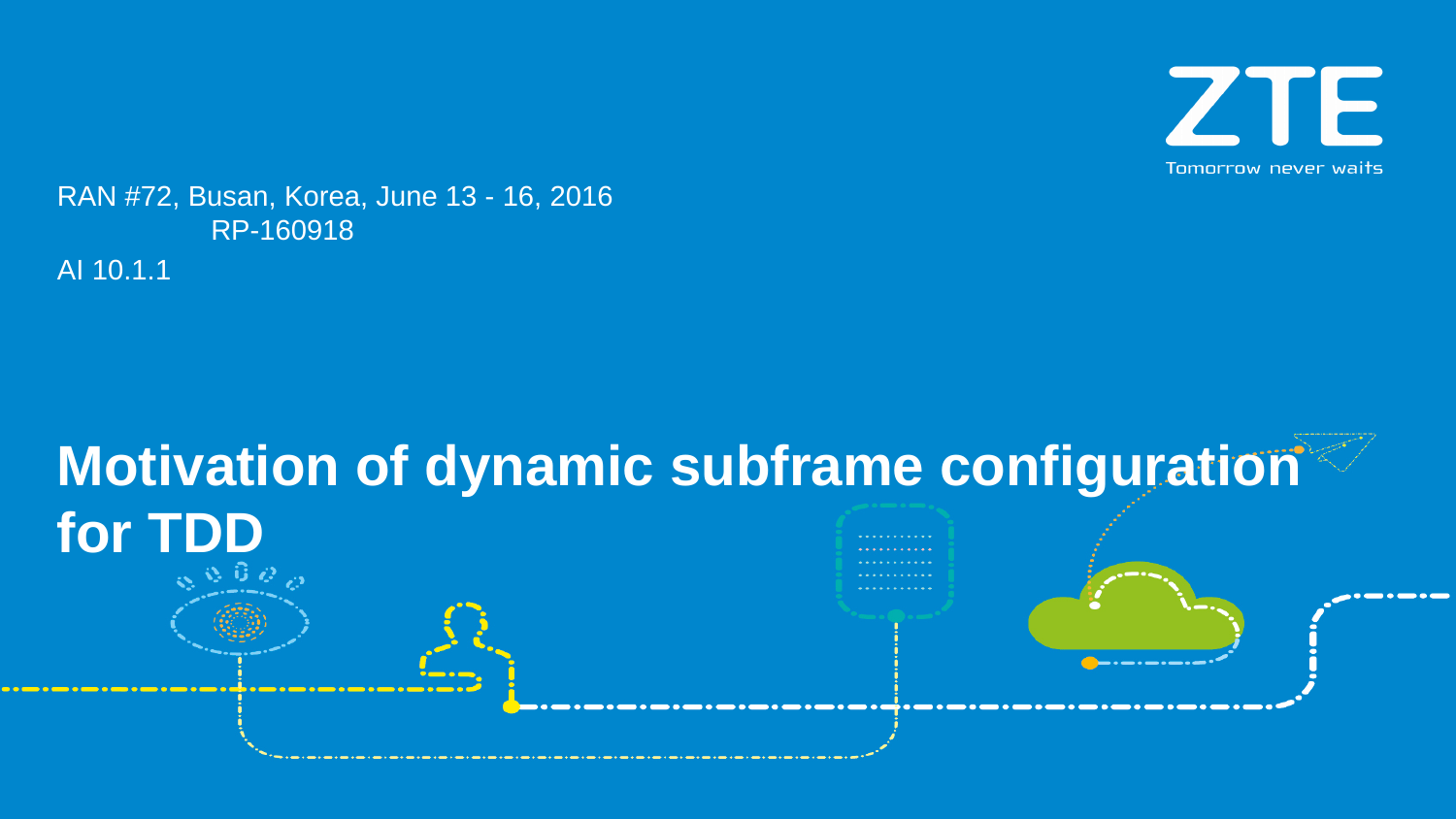

RAN #72, Busan, Korea, June 13 - 16, 2016							 RP-160918
AI 10.1.1
Motivation of dynamic subframe configuration for TDD